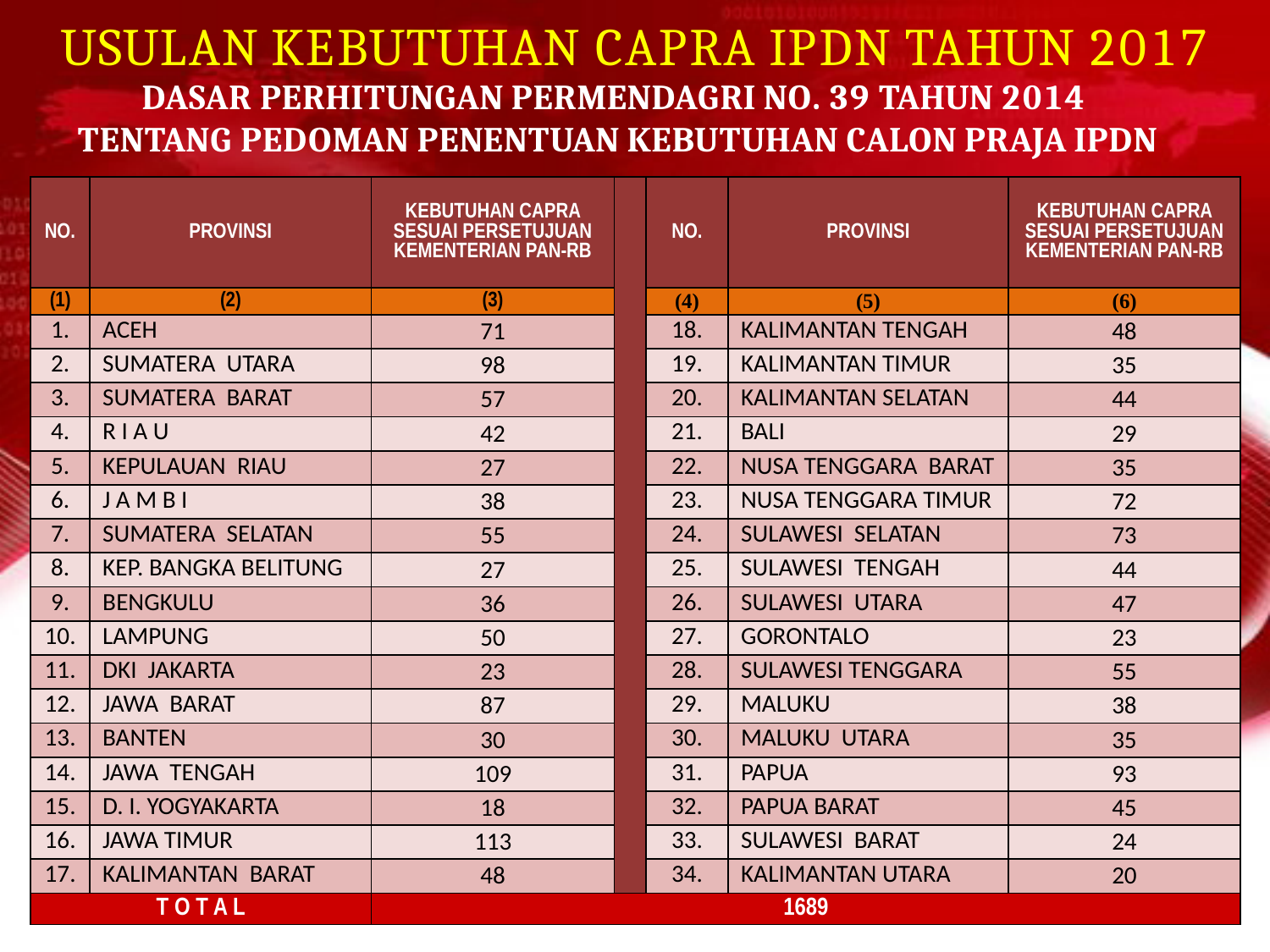

USULAN KEBUTUHAN CAPRA IPDN TAHUN 2017
DASAR PERHITUNGAN PERMENDAGRI NO. 39 TAHUN 2014
TENTANG PEDOMAN PENENTUAN KEBUTUHAN CALON PRAJA IPDN
| NO. | PROVINSI | KEBUTUHAN CAPRA SESUAI PERSETUJUAN KEMENTERIAN PAN-RB |  | NO. | PROVINSI | KEBUTUHAN CAPRA SESUAI PERSETUJUAN KEMENTERIAN PAN-RB |
| --- | --- | --- | --- | --- | --- | --- |
| (1) | (2) | (3) |  | (4) | (5) | (6) |
| 1. | ACEH | 71 |  | 18. | KALIMANTAN TENGAH | 48 |
| 2. | SUMATERA UTARA | 98 |  | 19. | KALIMANTAN TIMUR | 35 |
| 3. | SUMATERA BARAT | 57 |  | 20. | KALIMANTAN SELATAN | 44 |
| 4. | R I A U | 42 |  | 21. | BALI | 29 |
| 5. | KEPULAUAN RIAU | 27 |  | 22. | NUSA TENGGARA BARAT | 35 |
| 6. | J A M B I | 38 |  | 23. | NUSA TENGGARA TIMUR | 72 |
| 7. | SUMATERA SELATAN | 55 |  | 24. | SULAWESI SELATAN | 73 |
| 8. | KEP. BANGKA BELITUNG | 27 |  | 25. | SULAWESI TENGAH | 44 |
| 9. | BENGKULU | 36 |  | 26. | SULAWESI UTARA | 47 |
| 10. | LAMPUNG | 50 |  | 27. | GORONTALO | 23 |
| 11. | DKI JAKARTA | 23 |  | 28. | SULAWESI TENGGARA | 55 |
| 12. | JAWA BARAT | 87 |  | 29. | MALUKU | 38 |
| 13. | BANTEN | 30 |  | 30. | MALUKU UTARA | 35 |
| 14. | JAWA TENGAH | 109 |  | 31. | PAPUA | 93 |
| 15. | D. I. YOGYAKARTA | 18 |  | 32. | PAPUA BARAT | 45 |
| 16. | JAWA TIMUR | 113 |  | 33. | SULAWESI BARAT | 24 |
| 17. | KALIMANTAN BARAT | 48 |  | 34. | KALIMANTAN UTARA | 20 |
| T O T A L |  | 1689 |  |  |  |  |